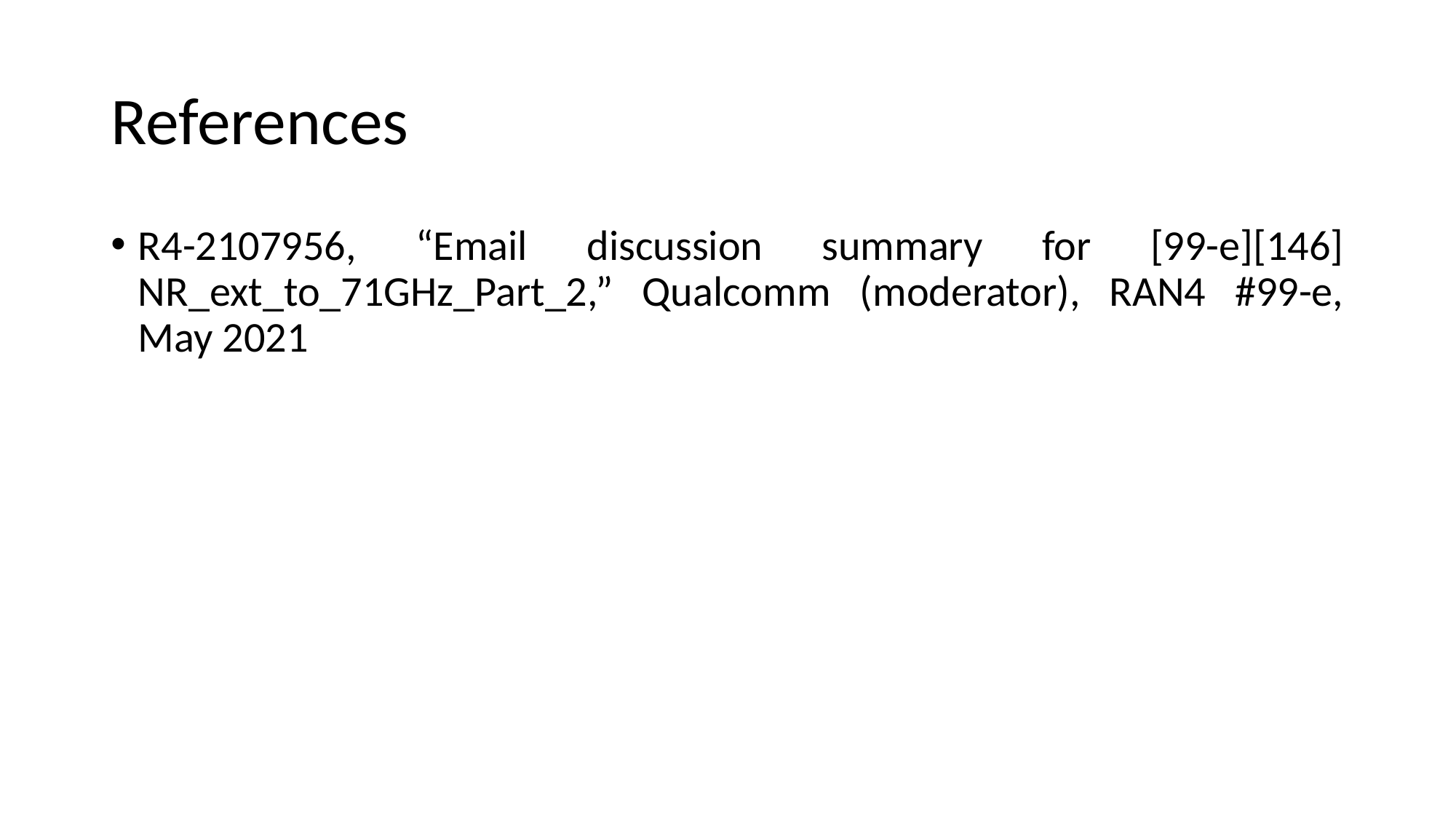

# References
R4-2107956, “Email discussion summary for [99-e][146] NR_ext_to_71GHz_Part_2,” Qualcomm (moderator), RAN4 #99-e, May 2021